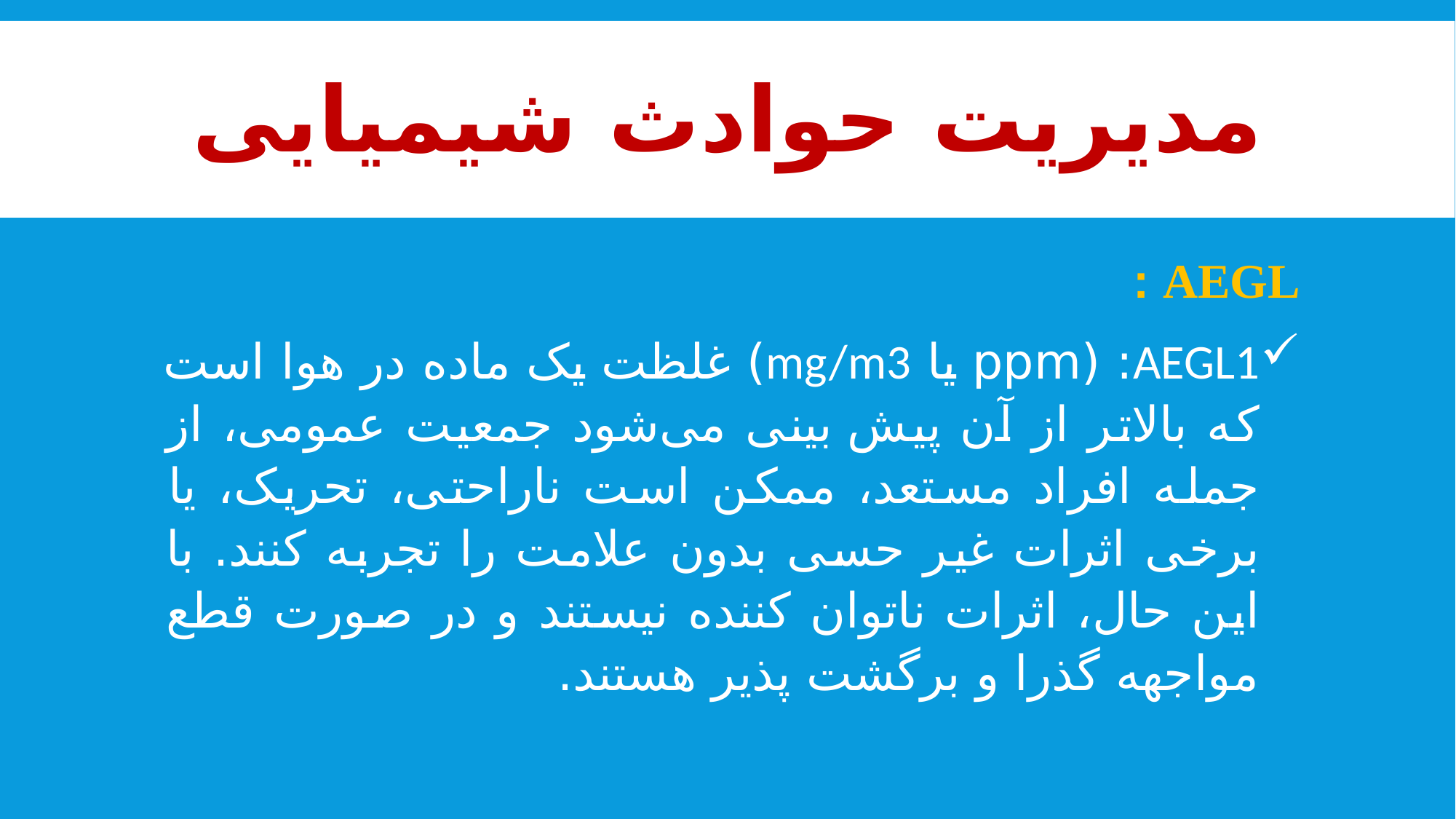

# مدیریت حوادث شیمیایی
AEGL :
AEGL1: (ppm یا mg/m3) غلظت یک ماده در هوا است که بالاتر از آن پیش بینی می‌شود جمعیت عمومی، از جمله افراد مستعد، ممکن است ناراحتی، تحریک، یا برخی اثرات غیر حسی بدون علامت را تجربه کنند. با این حال، اثرات ناتوان کننده نیستند و در صورت قطع مواجهه گذرا و برگشت پذیر هستند.